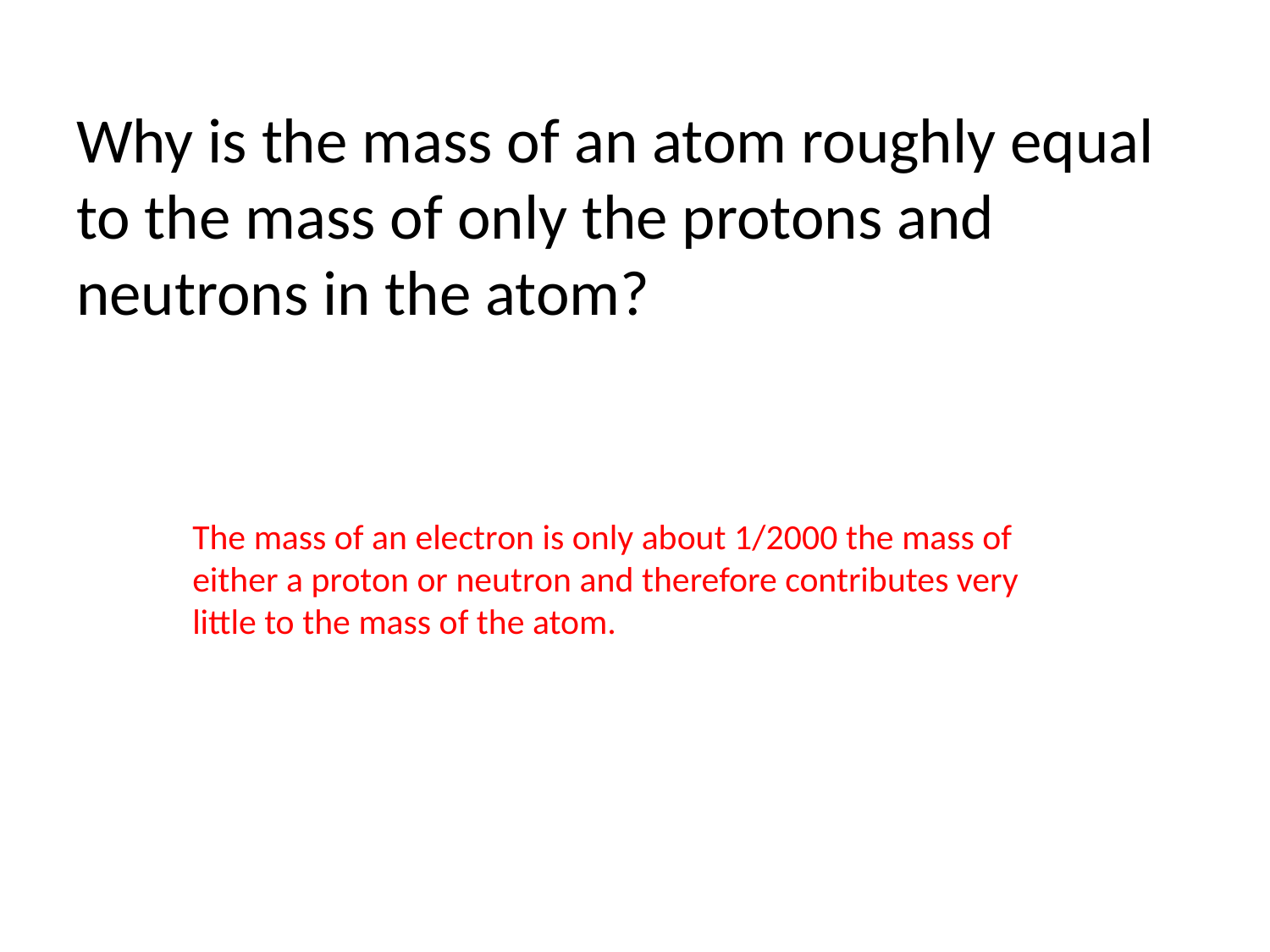

# Why is the mass of an atom roughly equal to the mass of only the protons and neutrons in the atom?
The mass of an electron is only about 1/2000 the mass of either a proton or neutron and therefore contributes very little to the mass of the atom.